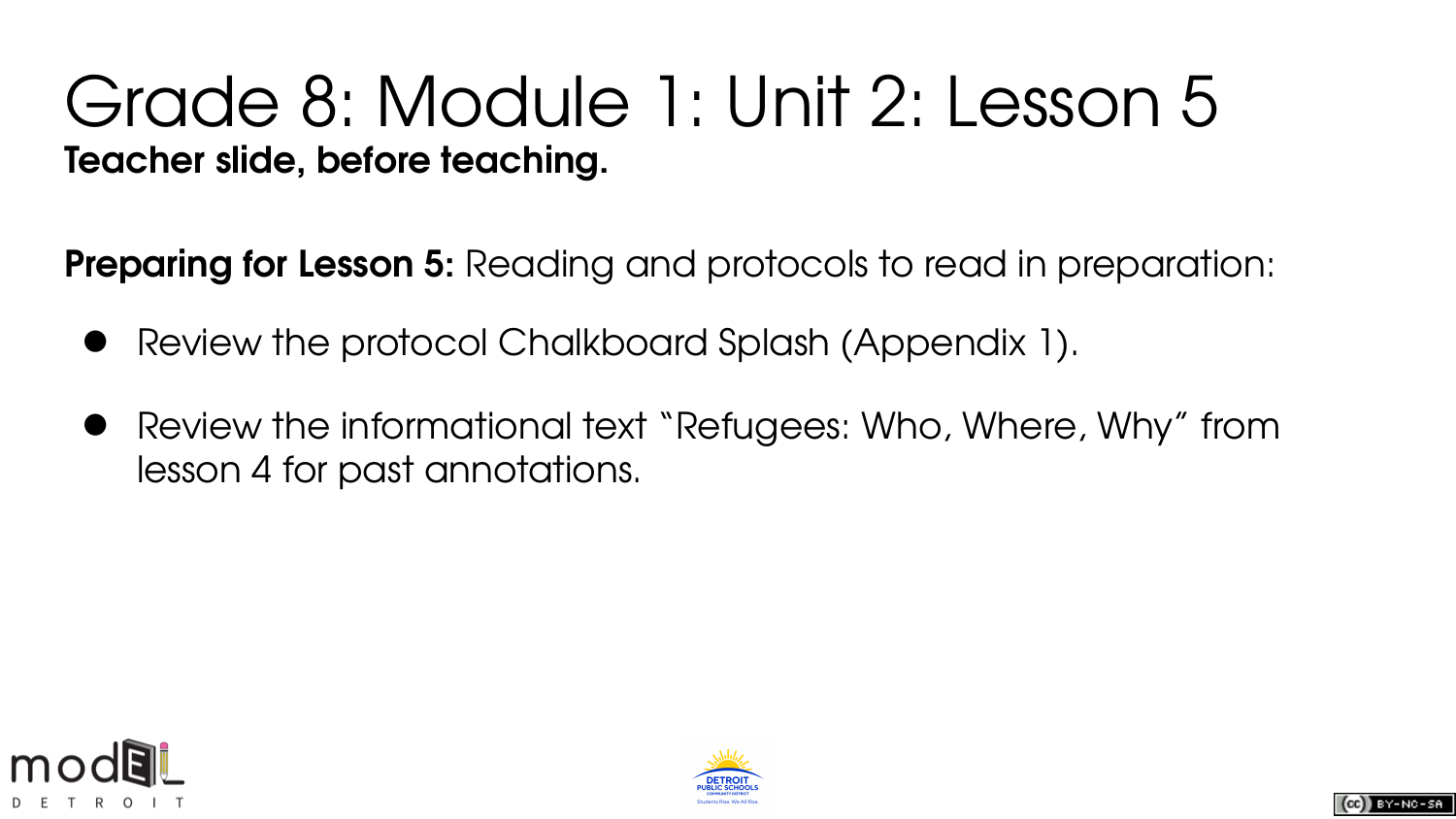

# Grade 8: Module 1: Unit 2: Lesson 5
Teacher slide, before teaching.
Preparing for Lesson 5: Reading and protocols to read in preparation:

Review the protocol Chalkboard Splash (Appendix 1).

Review the informational text “Refugees: Who, Where, Why” from lesson 4 for past annotations.